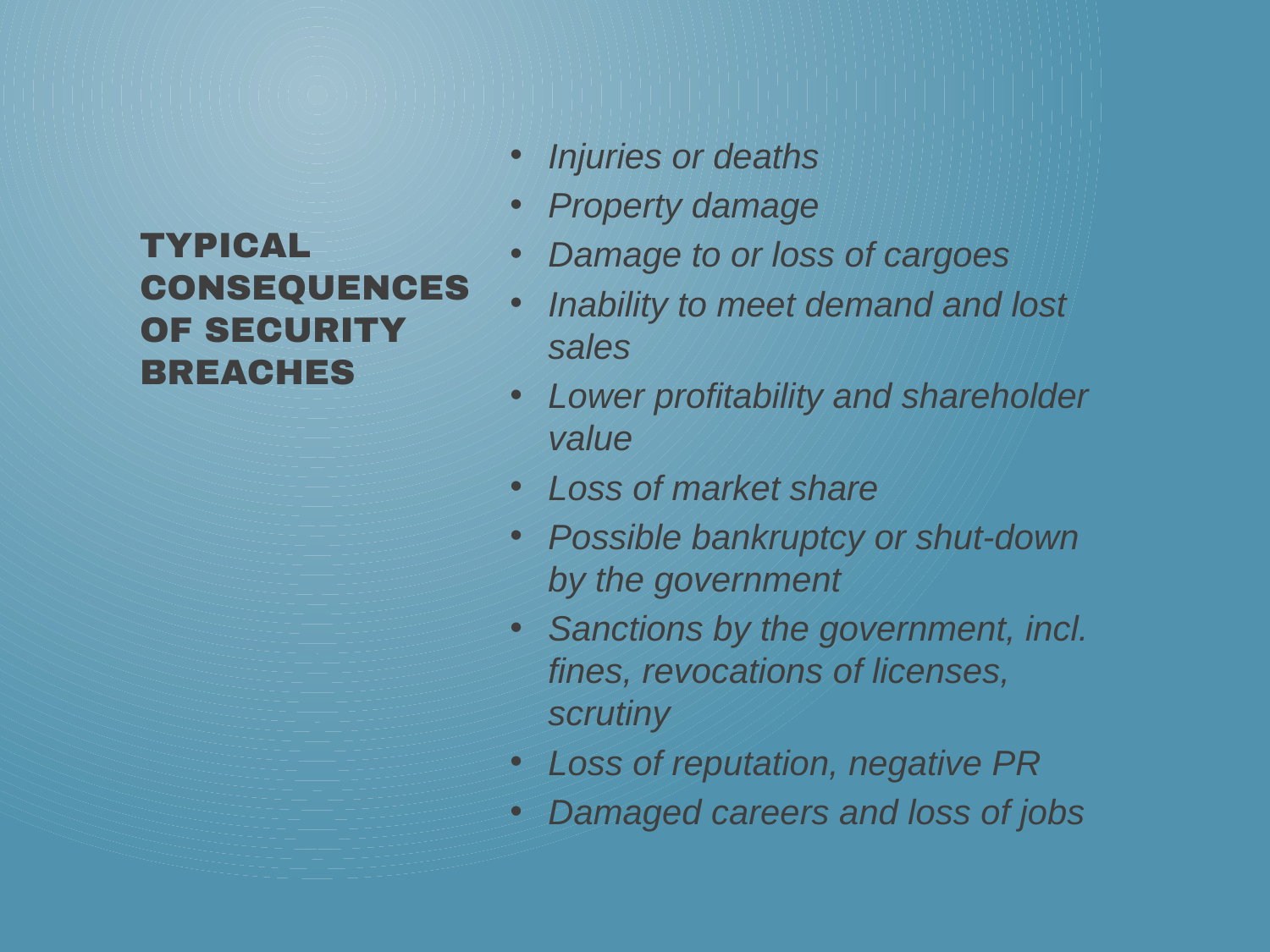

Injuries or deaths
Property damage
Damage to or loss of cargoes
Inability to meet demand and lost sales
Lower profitability and shareholder value
Loss of market share
Possible bankruptcy or shut-down by the government
Sanctions by the government, incl. fines, revocations of licenses, scrutiny
Loss of reputation, negative PR
Damaged careers and loss of jobs

# TYPICAL CONSEQUENCES OF SECURITY BREACHES